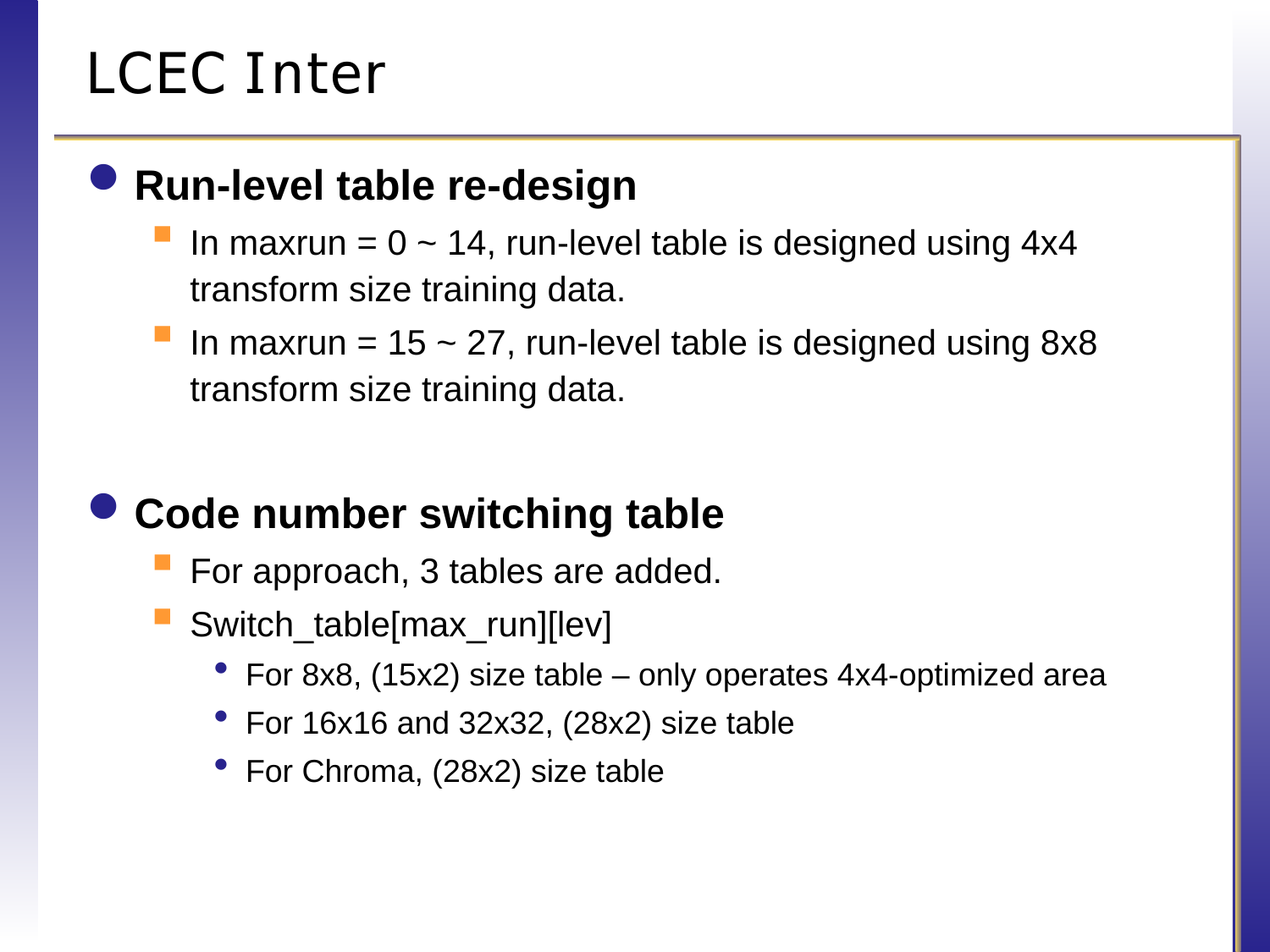

# LCEC Inter
Run-level table re-design
In maxrun = 0 ~ 14, run-level table is designed using 4x4 transform size training data.
In maxrun = 15 ~ 27, run-level table is designed using 8x8 transform size training data.

Code number switching table
For approach, 3 tables are added.
Switch_table[max_run][lev]
For 8x8, (15x2) size table – only operates 4x4-optimized area
For 16x16 and 32x32, (28x2) size table
For Chroma, (28x2) size table